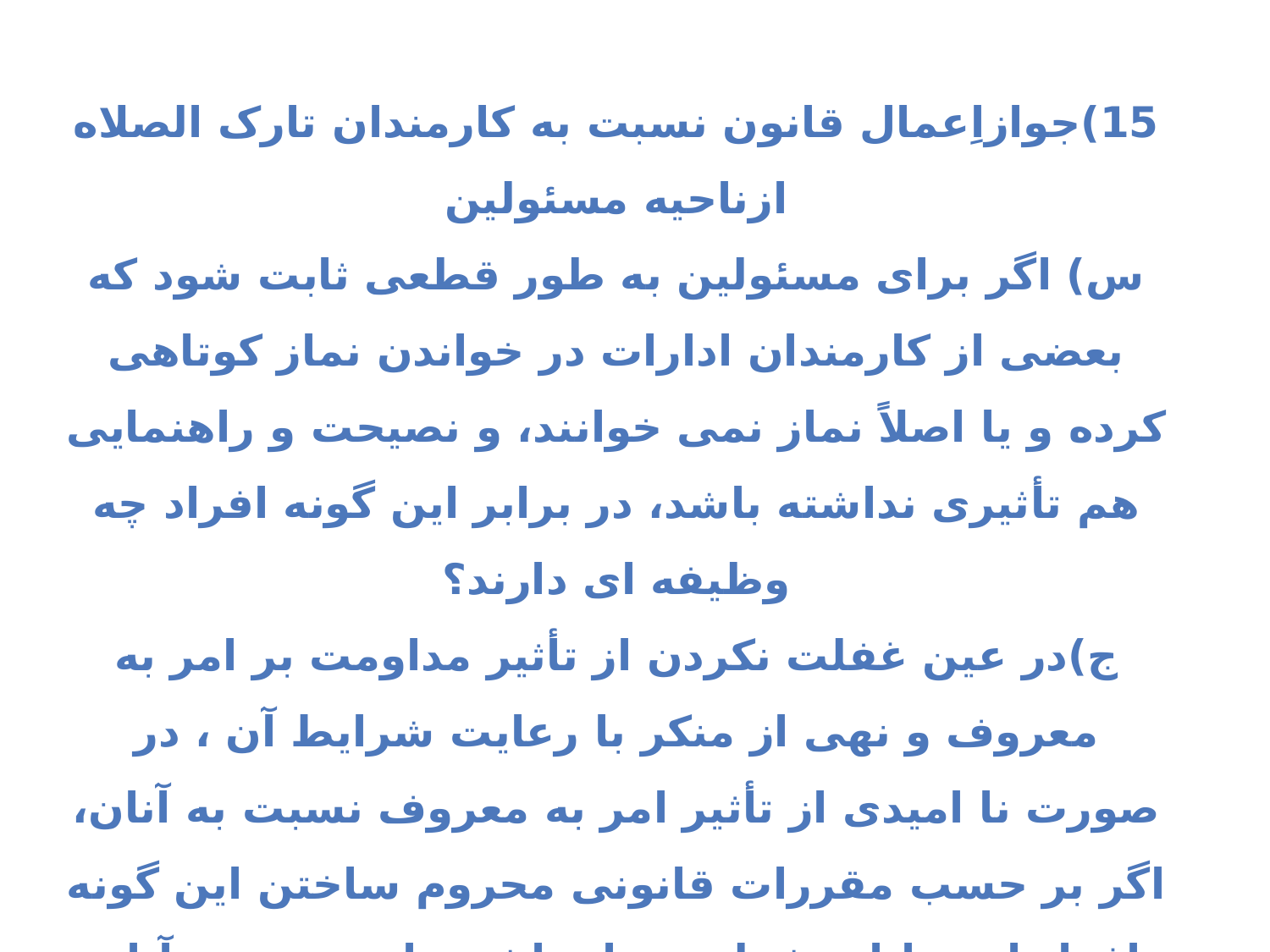

15)جوازاِعمال قانون نسبت به کارمندان تارک الصلاه ازناحیه مسئولین
س) اگر برای مسئولین به طور قطعی ثابت شود که بعضی از کارمندان ادارات در خواندن نماز کوتاهی کرده و یا اصلاً نماز نمی خوانند، و نصیحت و راهنمایی هم تأثیری نداشته باشد، در برابر این گونه افراد چه وظیفه ای دارند؟
ج)در عین غفلت نکردن از تأثیر مداومت بر امر به معروف و نهی از منکر با رعایت شرایط آن ، در صورت نا امیدی از تأثیر امر به معروف نسبت به آنان، اگر بر حسب مقررات قانونی محروم ساختن این گونه افراد از مزایای شغلی مجاز باشد، باید در مورد آنان اجرا شود؛ و به آنان تذکر هم داده شود که این محرومیت بر اثر سستی و کوتاهی شان در انجام این فریضه الهی اتخاذ شده است.